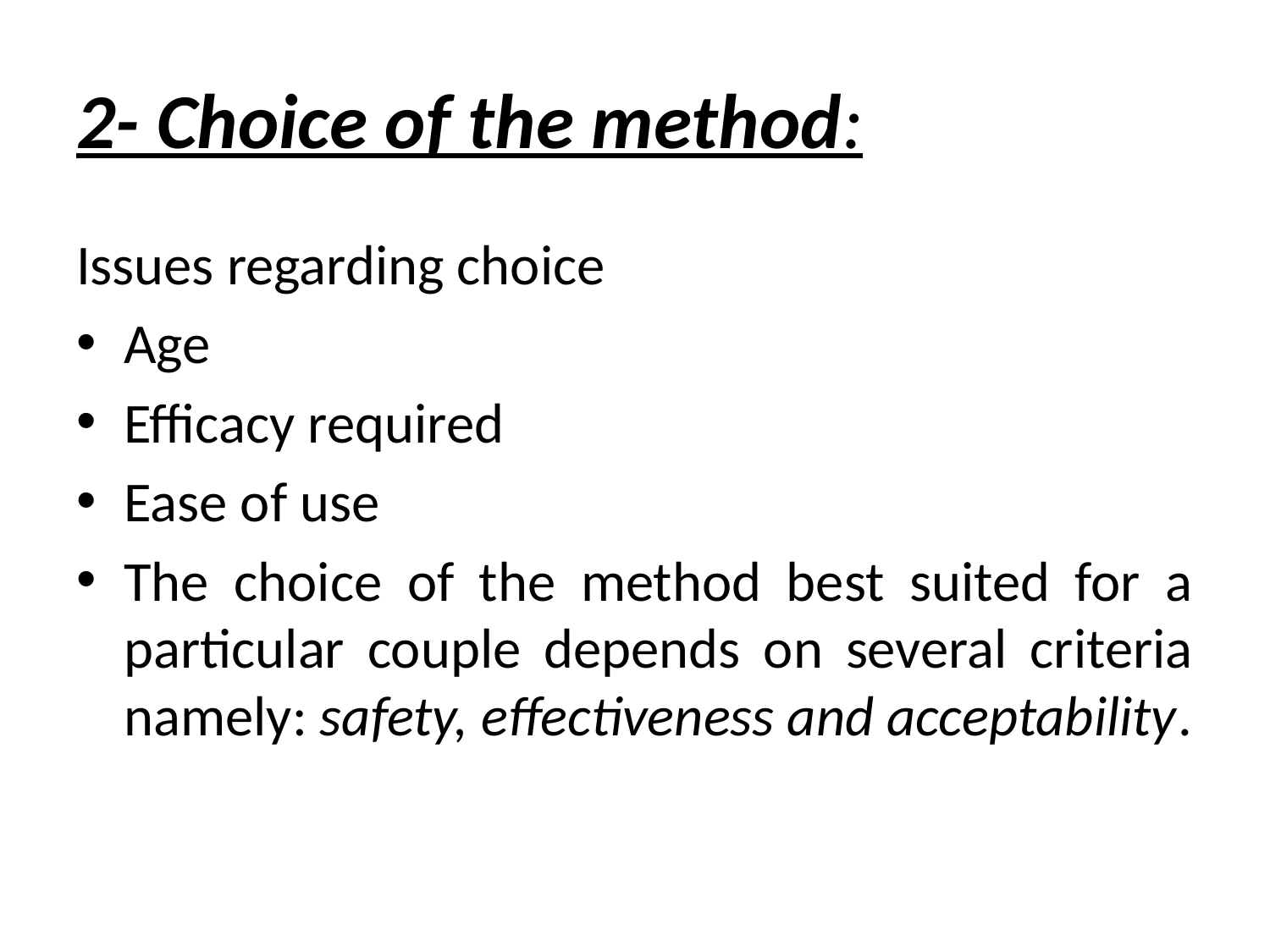

# 2- Choice of the method:
Issues regarding choice
Age
Efficacy required
Ease of use
The choice of the method best suited for a particular couple depends on several criteria namely: safety, effectiveness and acceptability.